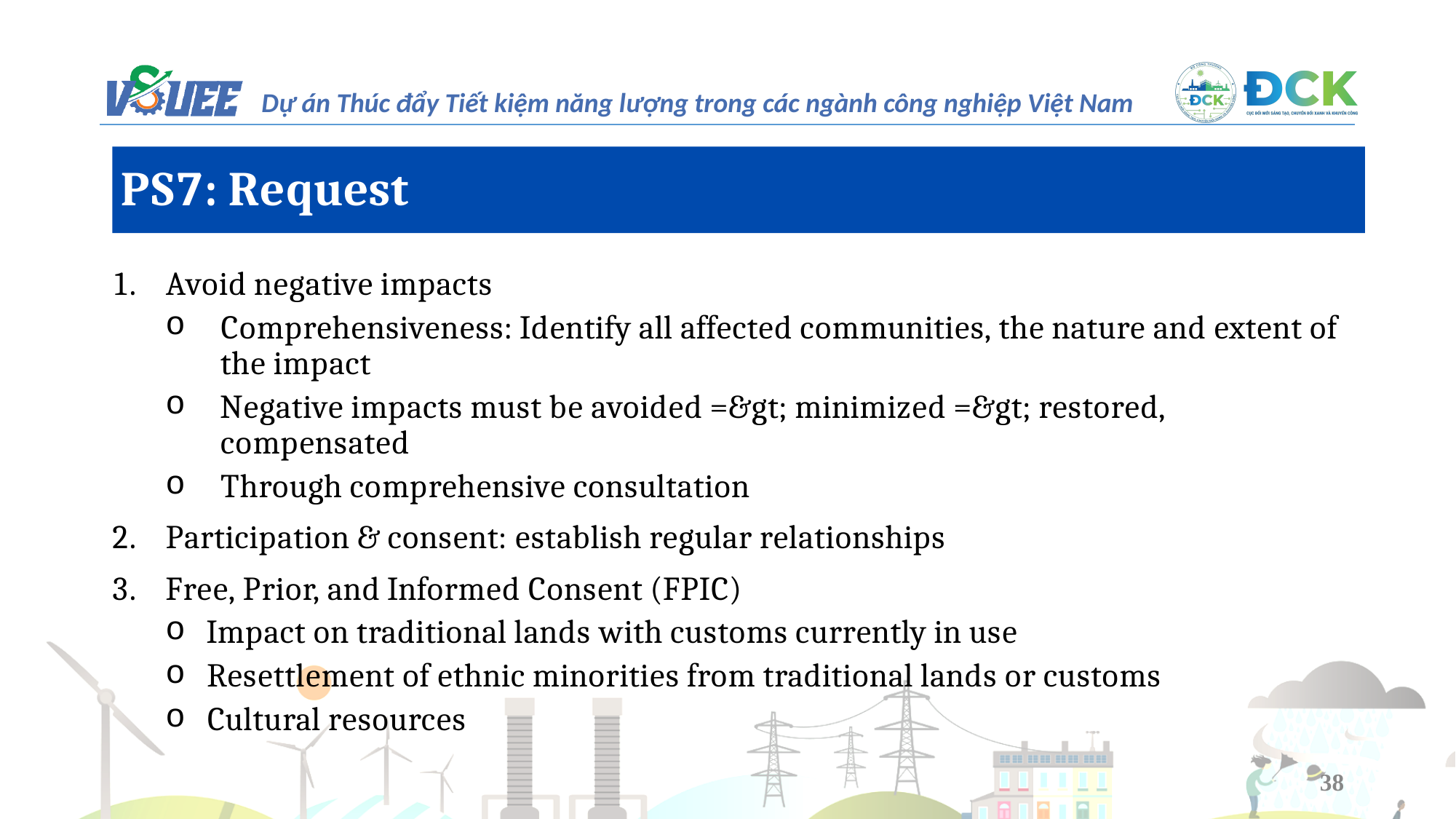

PS7: Request
Avoid negative impacts
Comprehensiveness: Identify all affected communities, the nature and extent of the impact
Negative impacts must be avoided =&gt; minimized =&gt; restored, compensated
Through comprehensive consultation
Participation & consent: establish regular relationships
Free, Prior, and Informed Consent (FPIC)
Impact on traditional lands with customs currently in use
Resettlement of ethnic minorities from traditional lands or customs
Cultural resources

38